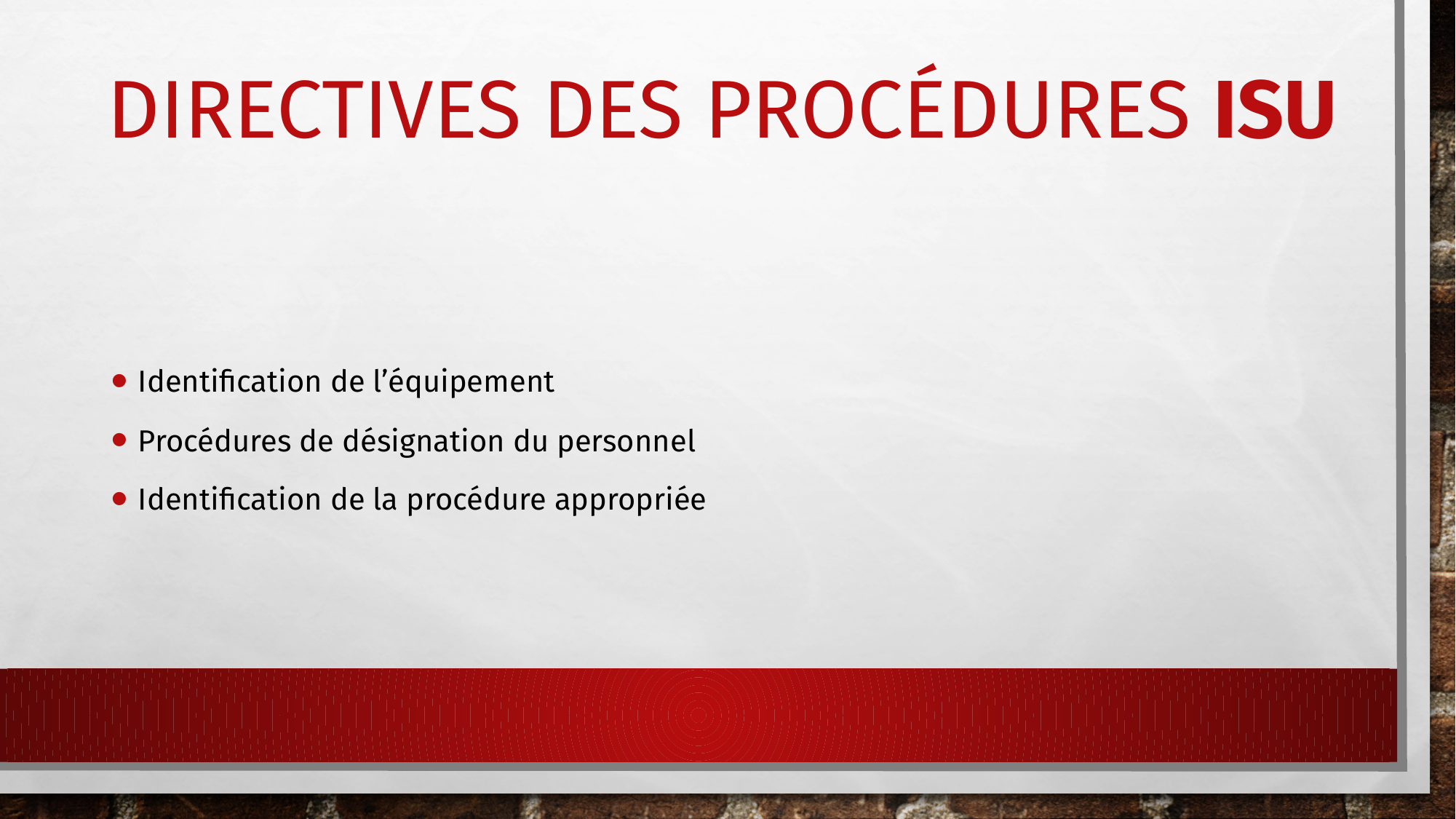

# Directives des procédures ISU
Identification de l’équipement
Procédures de désignation du personnel
Identification de la procédure appropriée